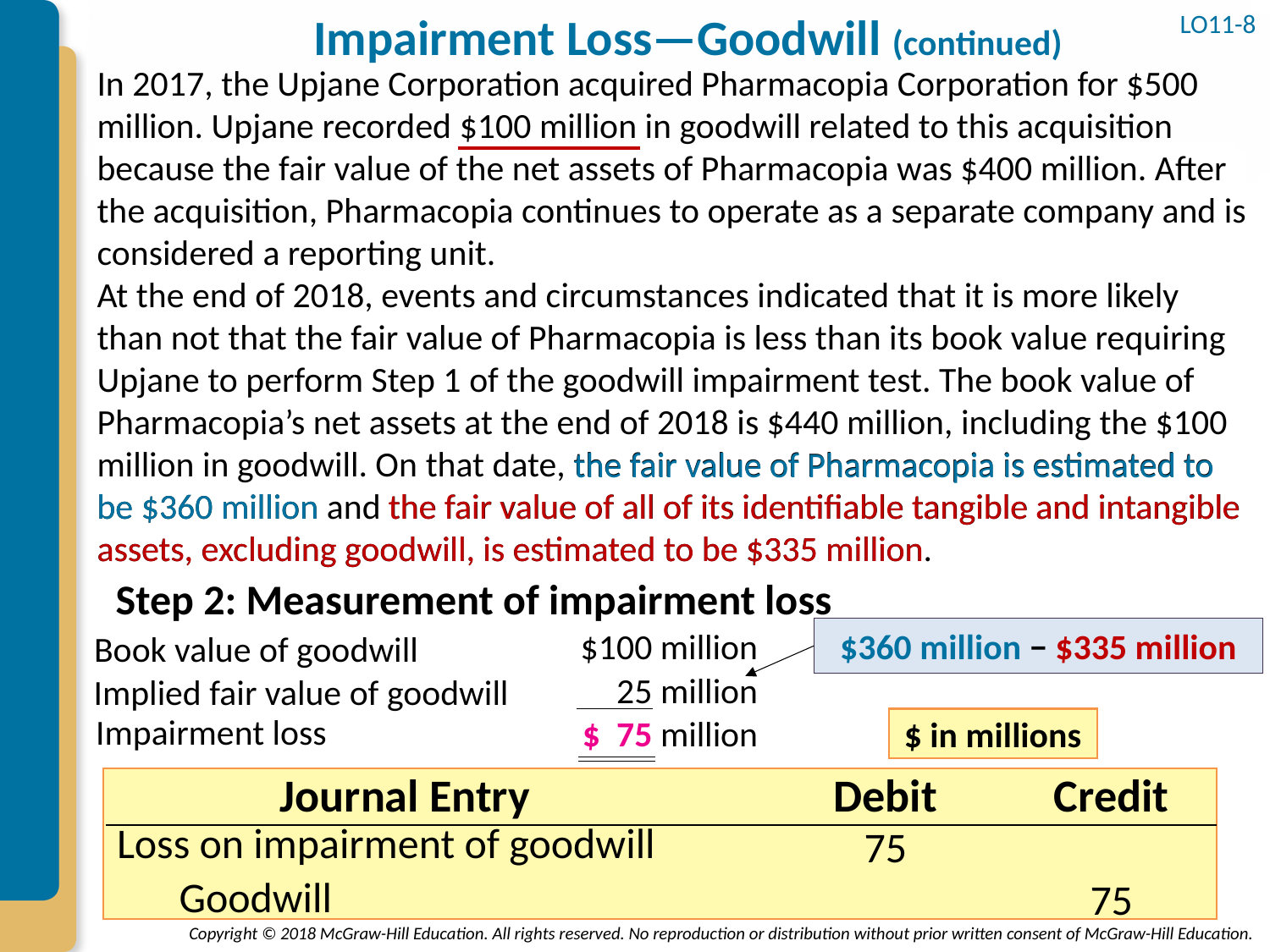

LO11-8
# Impairment Loss—Goodwill (continued)
In 2017, the Upjane Corporation acquired Pharmacopia Corporation for $500 million. Upjane recorded $100 million in goodwill related to this acquisition because the fair value of the net assets of Pharmacopia was $400 million. After the acquisition, Pharmacopia continues to operate as a separate company and is considered a reporting unit.
At the end of 2018, events and circumstances indicated that it is more likely than not that the fair value of Pharmacopia is less than its book value requiring Upjane to perform Step 1 of the goodwill impairment test. The book value of Pharmacopia’s net assets at the end of 2018 is $440 million, including the $100 million in goodwill. On that date, the fair value of Pharmacopia is estimated to be $360 million and the fair value of all of its identifiable tangible and intangible assets, excluding goodwill, is estimated to be $335 million.
the fair value of Pharmacopia is estimated to
the fair value of all of its identifiable tangible and intangible
be $360 million
assets, excluding goodwill, is estimated to be $335 million
Step 2: Measurement of impairment loss
$100 million
$360 million − $335 million
Book value of goodwill
25 million
Implied fair value of goodwill
Impairment loss
$  75 million
$ in millions
Journal Entry
Debit
Credit

Loss on impairment of goodwill
75
Goodwill
75